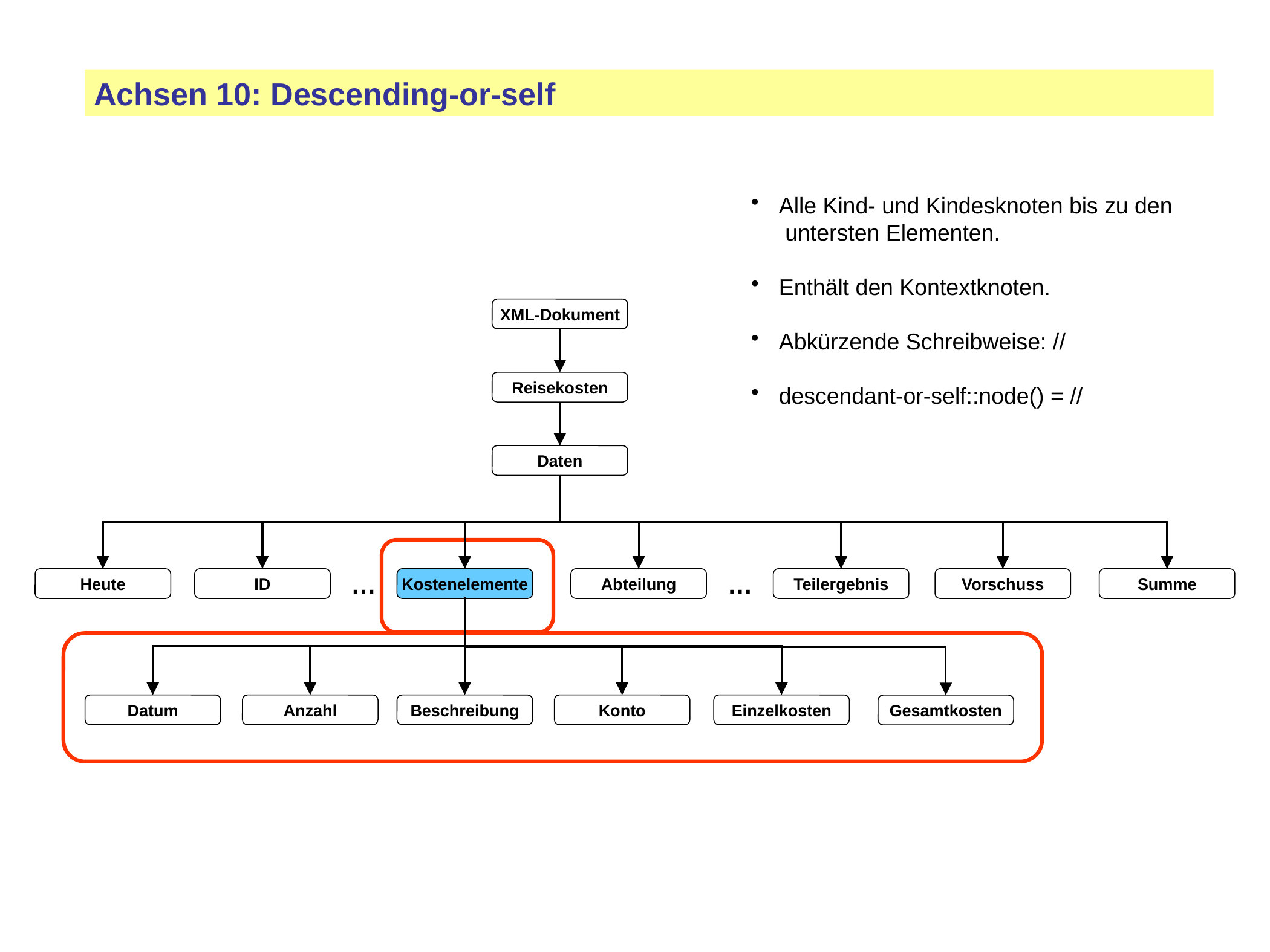

Achsen 10: Descending-or-self
 Alle Kind- und Kindesknoten bis zu den
  untersten Elementen.

 Enthält den Kontextknoten.

 Abkürzende Schreibweise: //

 descendant-or-self::node() = //
XML-Dokument
Reisekosten
Daten

Heute
ID
…
Kostenelemente
Abteilung
…
Teilergebnis
Vorschuss
Summe

Datum
Anzahl
Beschreibung
Konto
Einzelkosten
Gesamtkosten